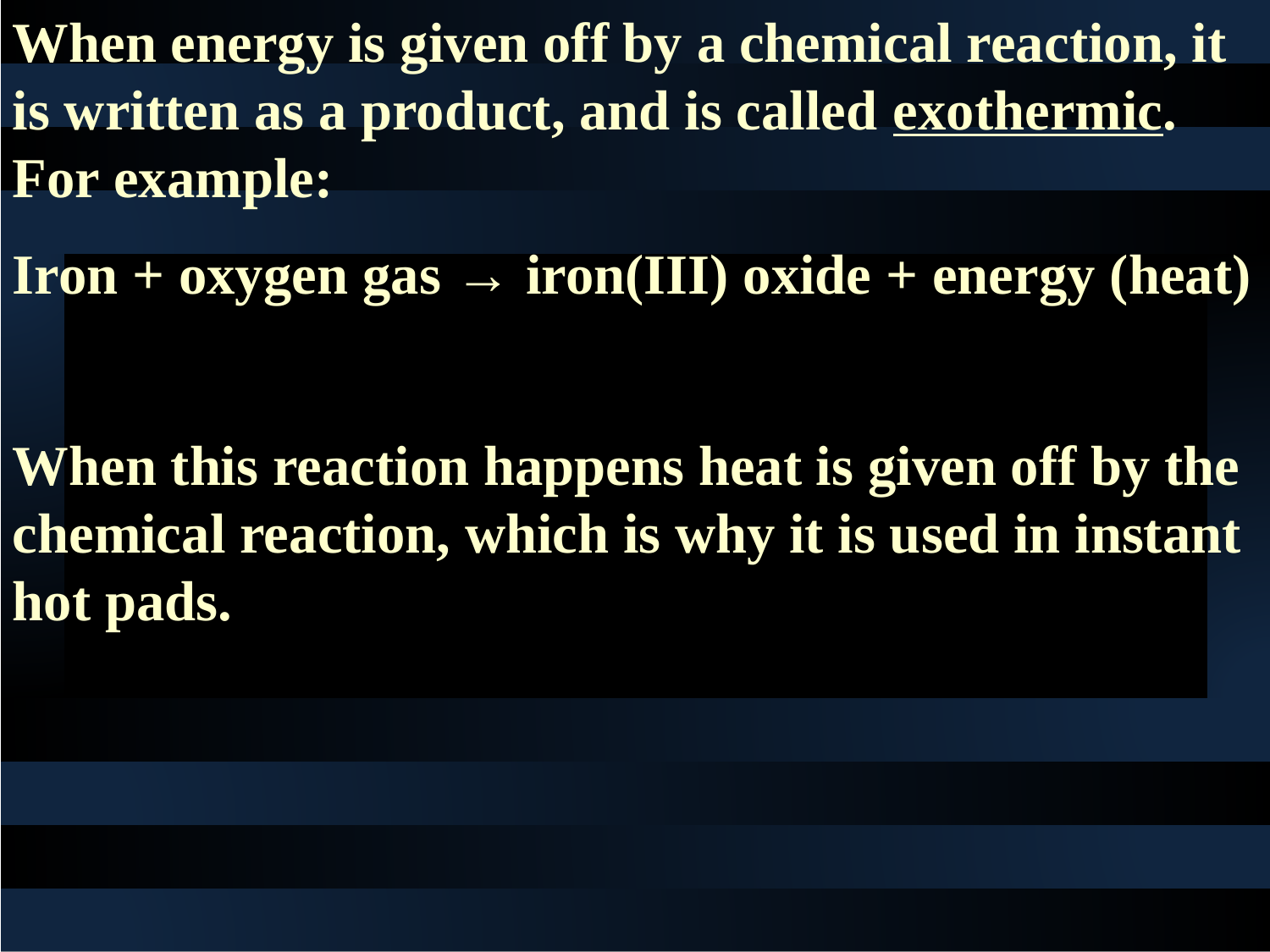

When energy is given off by a chemical reaction, it is written as a product, and is called exothermic.  For example:
Iron + oxygen gas → iron(III) oxide + energy (heat)

When this reaction happens heat is given off by the chemical reaction, which is why it is used in instant hot pads.